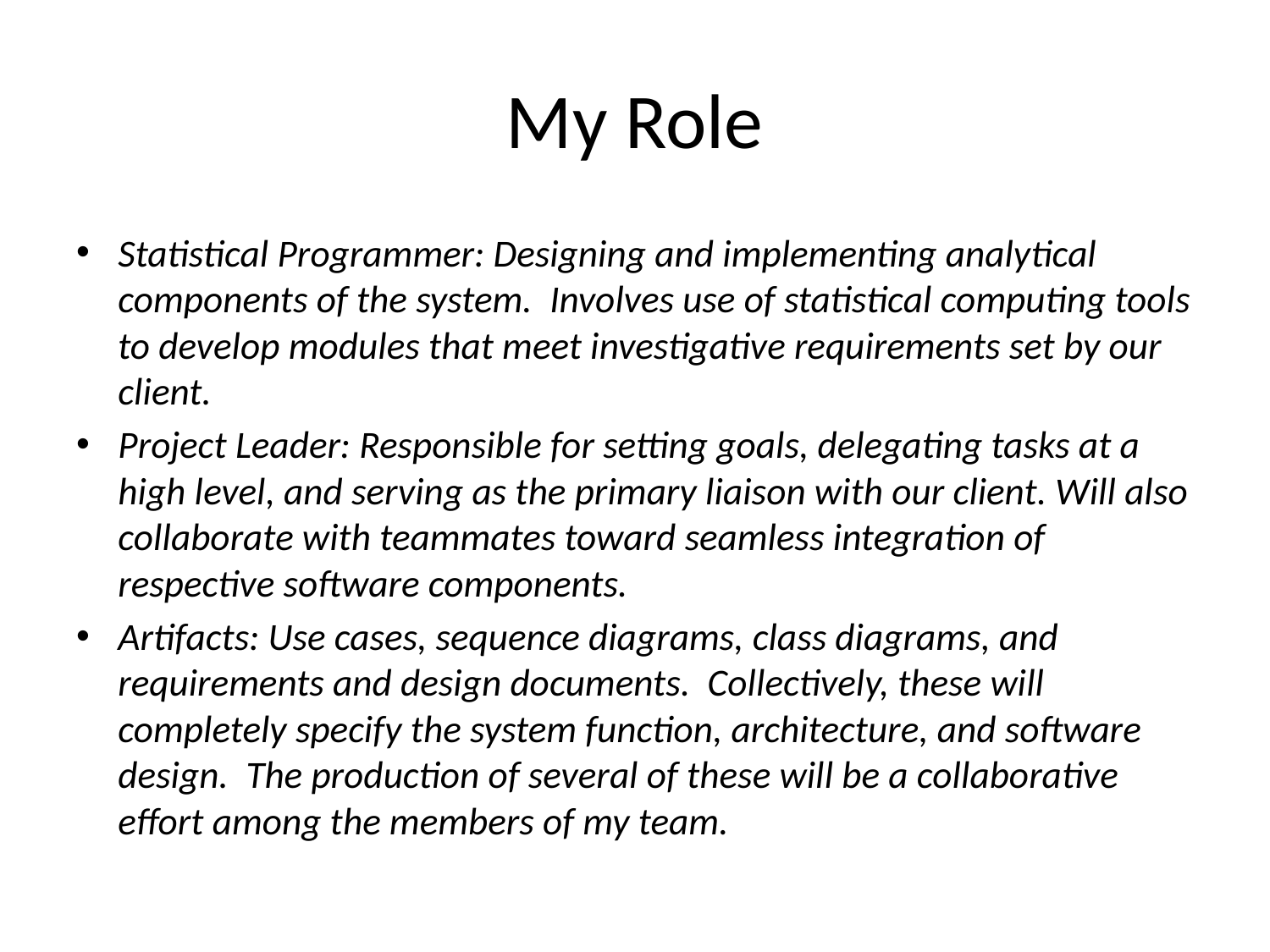

# My Role
Statistical Programmer: Designing and implementing analytical components of the system.  Involves use of statistical computing tools to develop modules that meet investigative requirements set by our client.
Project Leader: Responsible for setting goals, delegating tasks at a high level, and serving as the primary liaison with our client. Will also collaborate with teammates toward seamless integration of  respective software components.
Artifacts: Use cases, sequence diagrams, class diagrams, and requirements and design documents.  Collectively, these will completely specify the system function, architecture, and software design.  The production of several of these will be a collaborative effort among the members of my team.